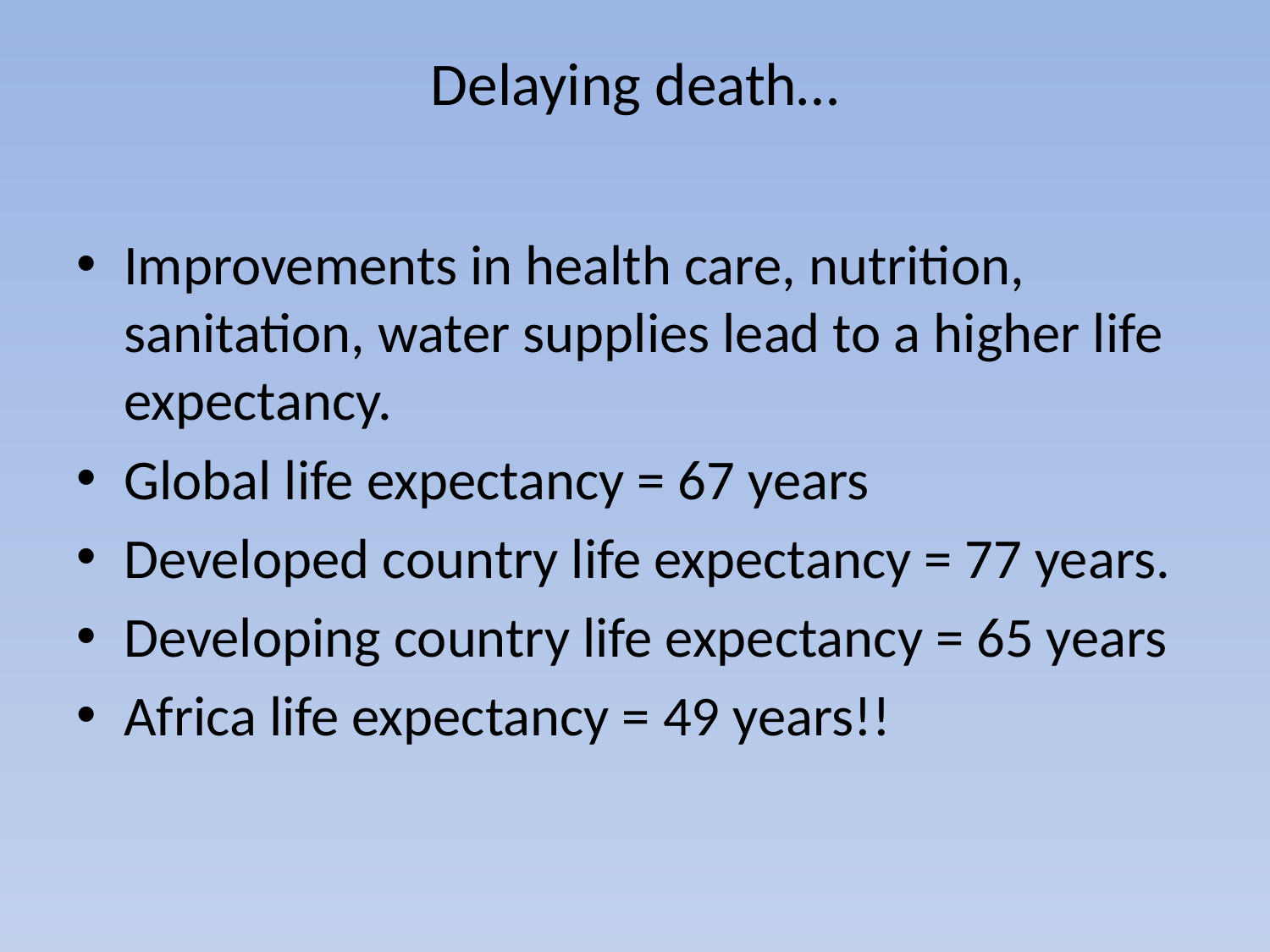

# Delaying death…
Improvements in health care, nutrition, sanitation, water supplies lead to a higher life expectancy.
Global life expectancy = 67 years
Developed country life expectancy = 77 years.
Developing country life expectancy = 65 years
Africa life expectancy = 49 years!!